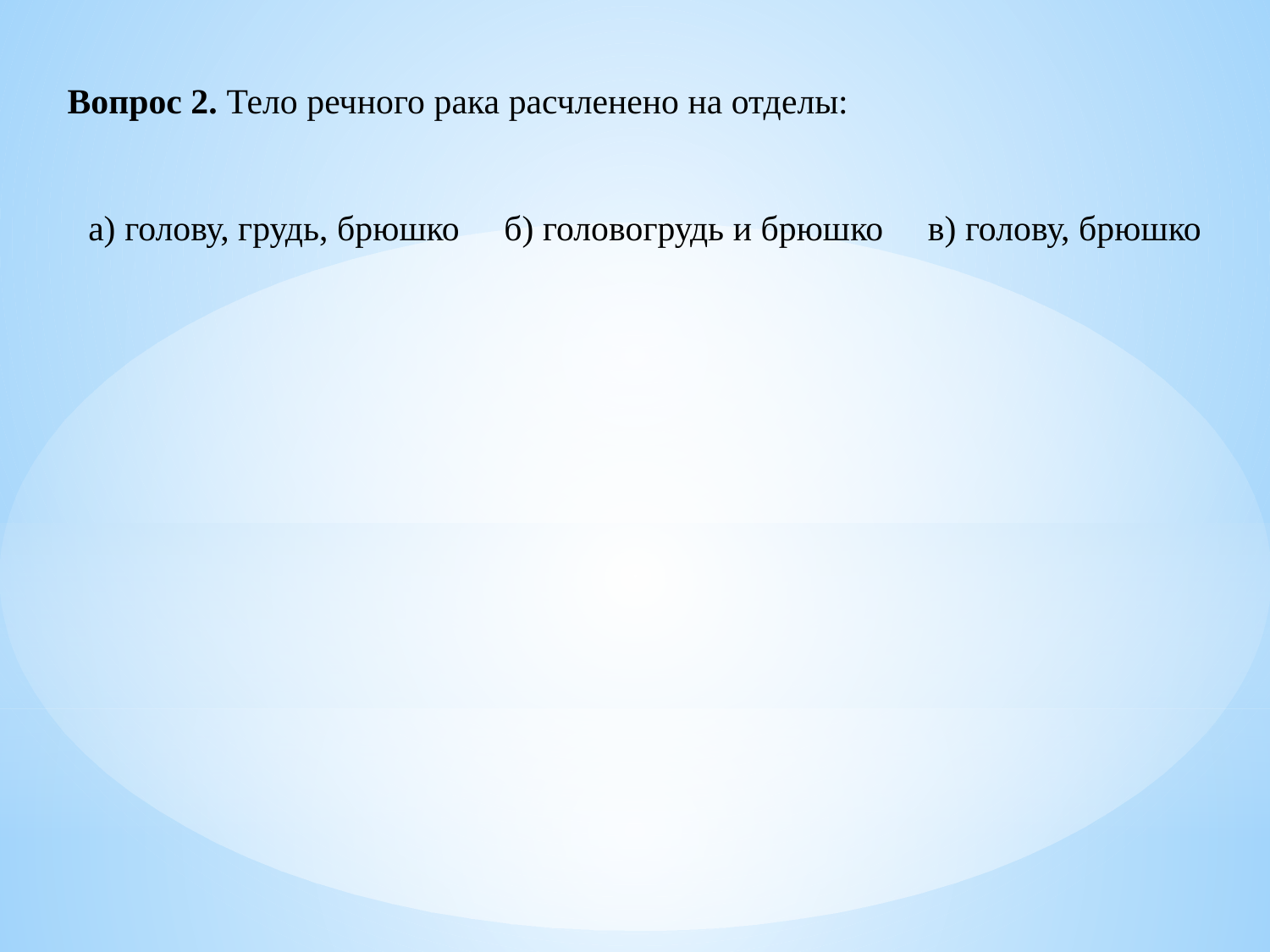

Вопрос 2. Тело речного рака расчленено на отделы:

а) голову, грудь, брюшко     б) головогрудь и брюшко     в) голову, брюшко